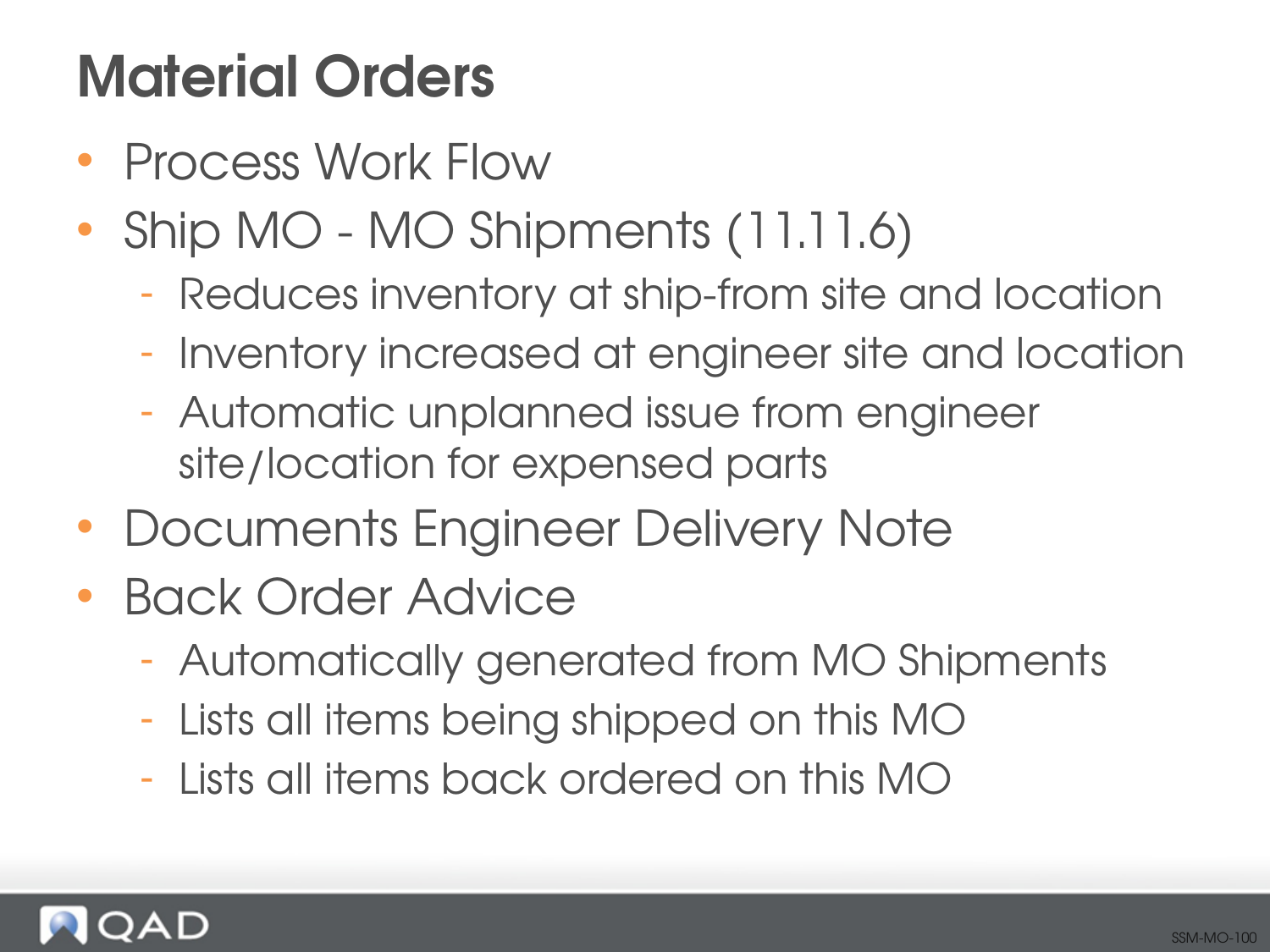

# Material Orders
Process Work Flow
Ship MO - MO Shipments (11.11.6)
Reduces inventory at ship-from site and location
Inventory increased at engineer site and location
Automatic unplanned issue from engineer site/location for expensed parts
Documents Engineer Delivery Note
Back Order Advice
Automatically generated from MO Shipments
Lists all items being shipped on this MO
Lists all items back ordered on this MO
SSM-MO-100